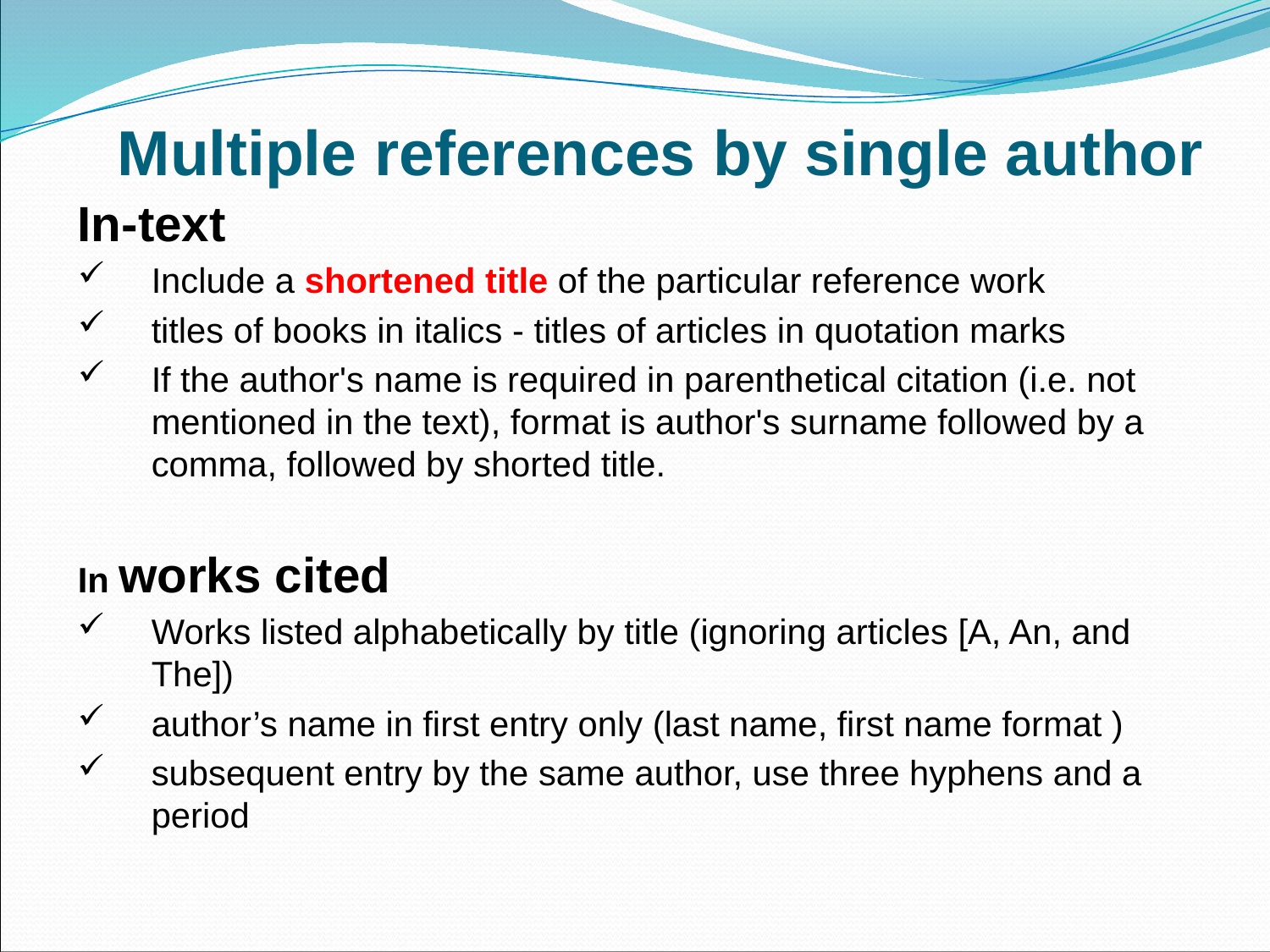

# Multiple references by single author
In-text
Include a shortened title of the particular reference work
titles of books in italics - titles of articles in quotation marks
If the author's name is required in parenthetical citation (i.e. not mentioned in the text), format is author's surname followed by a comma, followed by shorted title.

In works cited
Works listed alphabetically by title (ignoring articles [A, An, and The])
author’s name in first entry only (last name, first name format )
subsequent entry by the same author, use three hyphens and a period